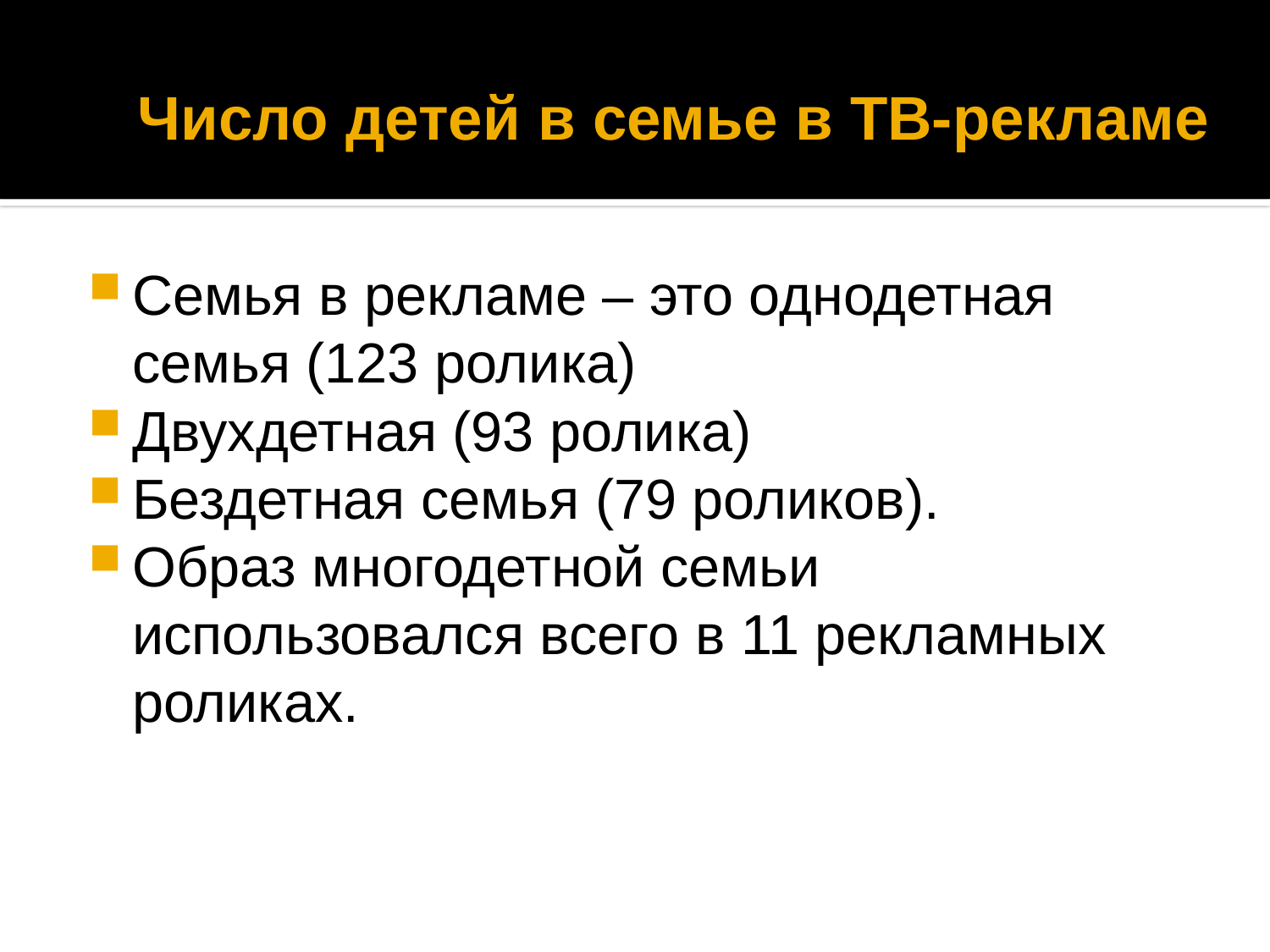

# Число детей в семье в ТВ-рекламе
Семья в рекламе – это однодетная семья (123 ролика)
Двухдетная (93 ролика)
Бездетная семья (79 роликов).
Образ многодетной семьи использовался всего в 11 рекламных роликах.